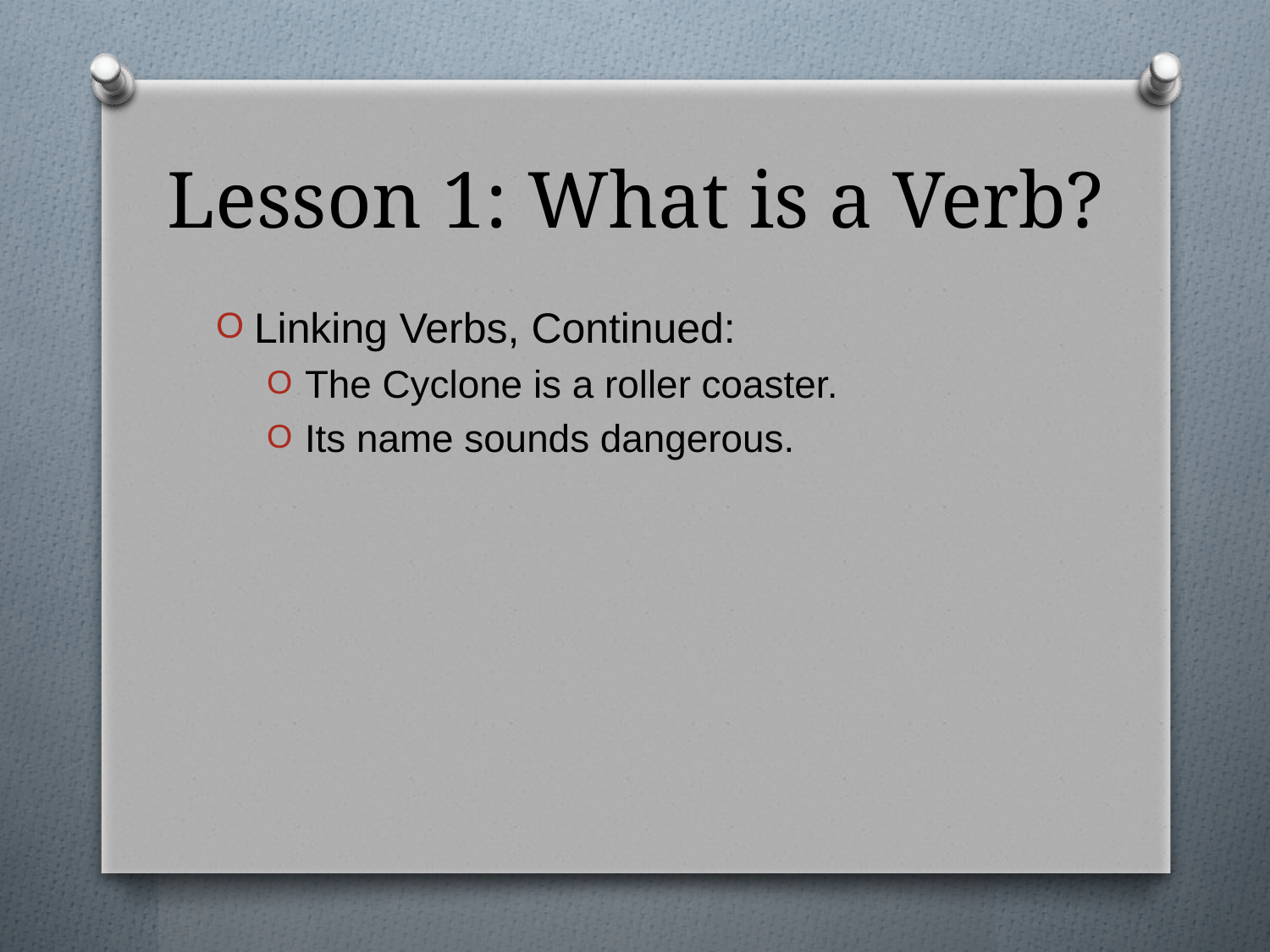

# Lesson 1: What is a Verb?
Linking Verbs, Continued:
The Cyclone is a roller coaster.
Its name sounds dangerous.